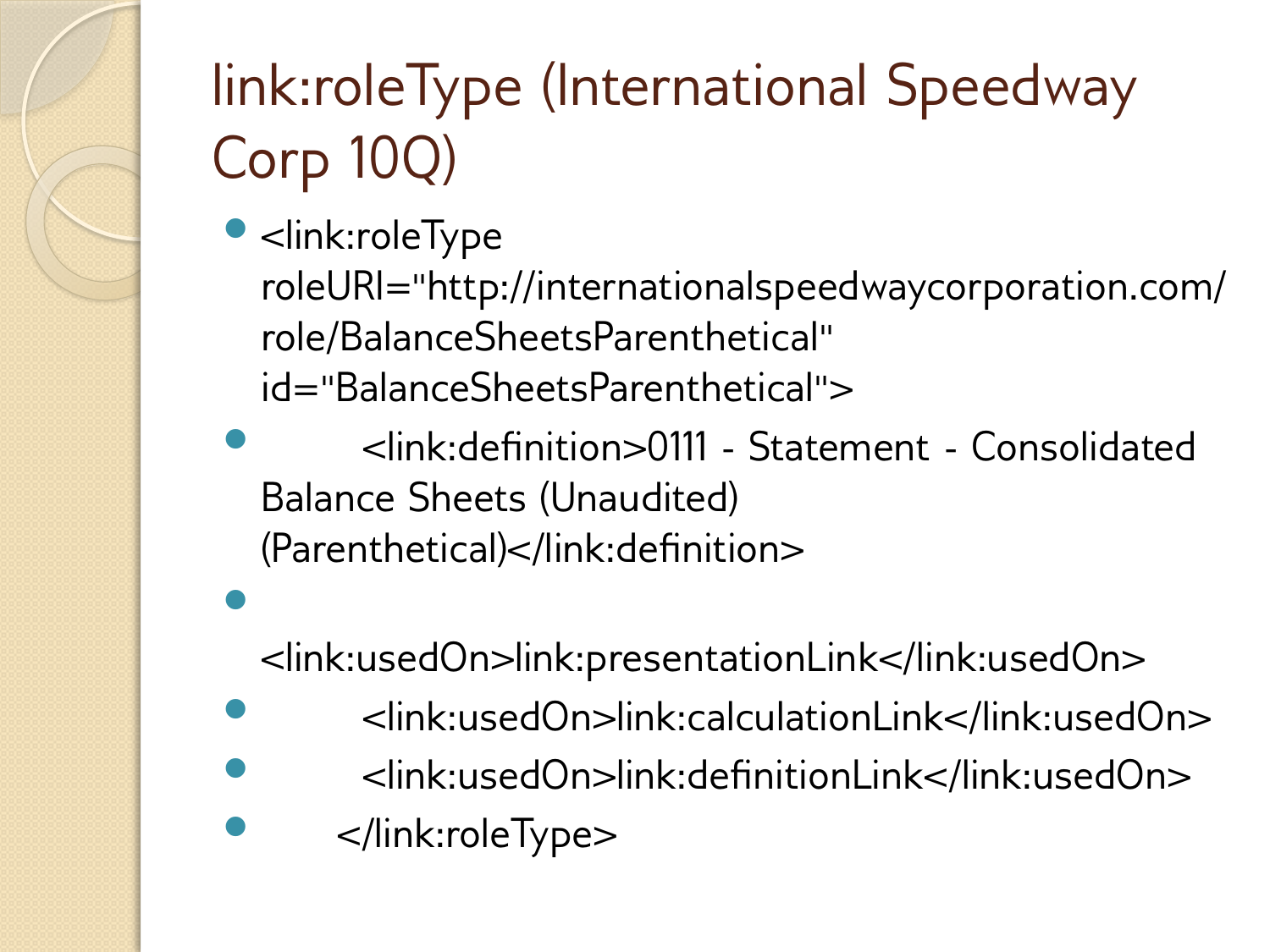

# link:roleType (International Speedway Corp 10Q)
<link:roleType roleURI="http://internationalspeedwaycorporation.com/role/BalanceSheetsParenthetical" id="BalanceSheetsParenthetical">
        <link:definition>0111 - Statement - Consolidated Balance Sheets (Unaudited) (Parenthetical)</link:definition>
        <link:usedOn>link:presentationLink</link:usedOn>
        <link:usedOn>link:calculationLink</link:usedOn>
        <link:usedOn>link:definitionLink</link:usedOn>
      </link:roleType>